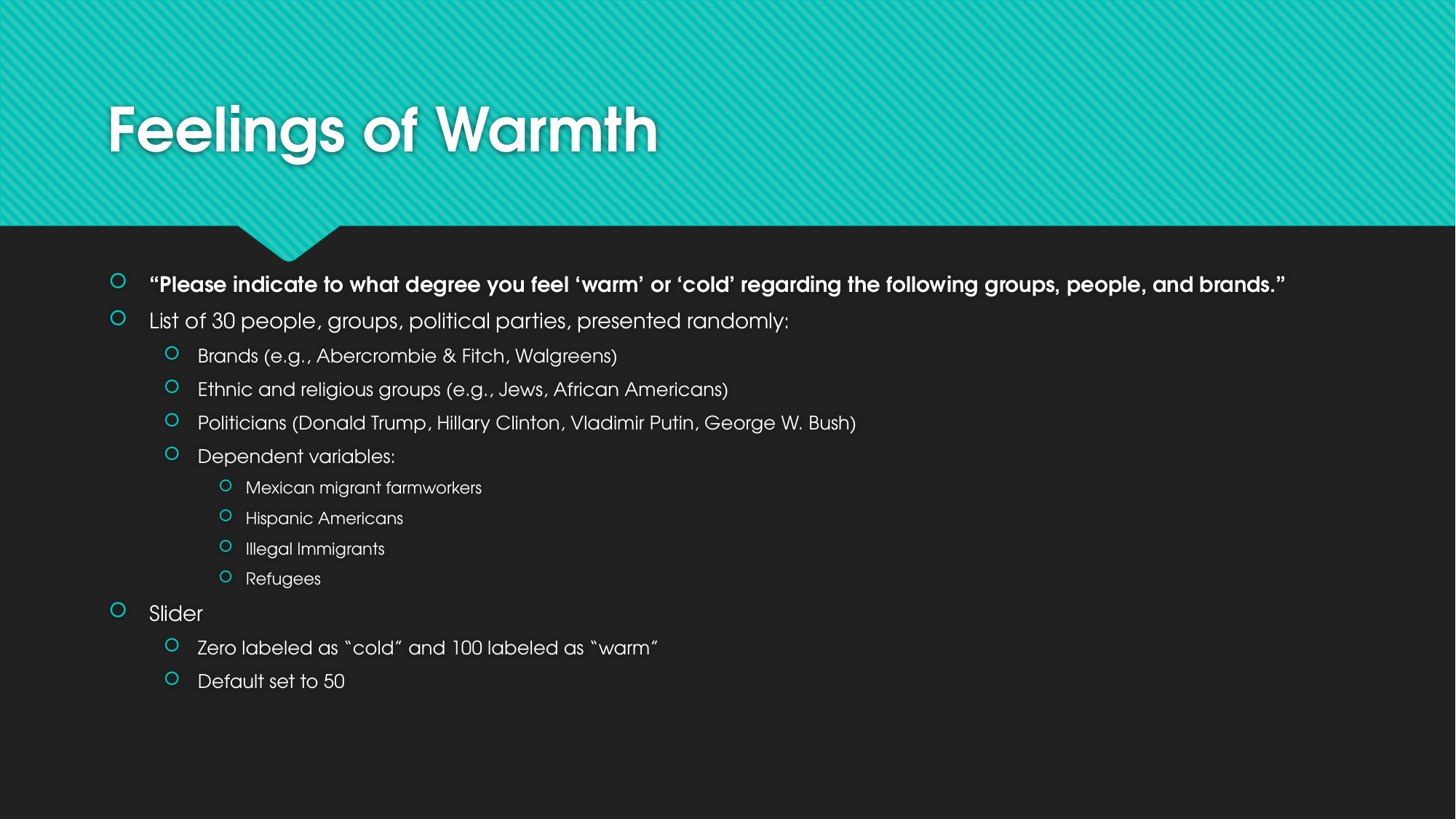

# Feelings of Warmth
“Please indicate to what degree you feel ‘warm’ or ‘cold’ regarding the following groups, people, and brands.”
List of 30 people, groups, political parties, presented randomly:
Brands (e.g., Abercrombie & Fitch, Walgreens)
Ethnic and religious groups (e.g., Jews, African Americans)
Politicians (Donald Trump, Hillary Clinton, Vladimir Putin, George W. Bush)
Dependent variables:
Mexican migrant farmworkers
Hispanic Americans
Illegal Immigrants
Refugees
Slider
Zero labeled as “cold” and 100 labeled as “warm”
Default set to 50